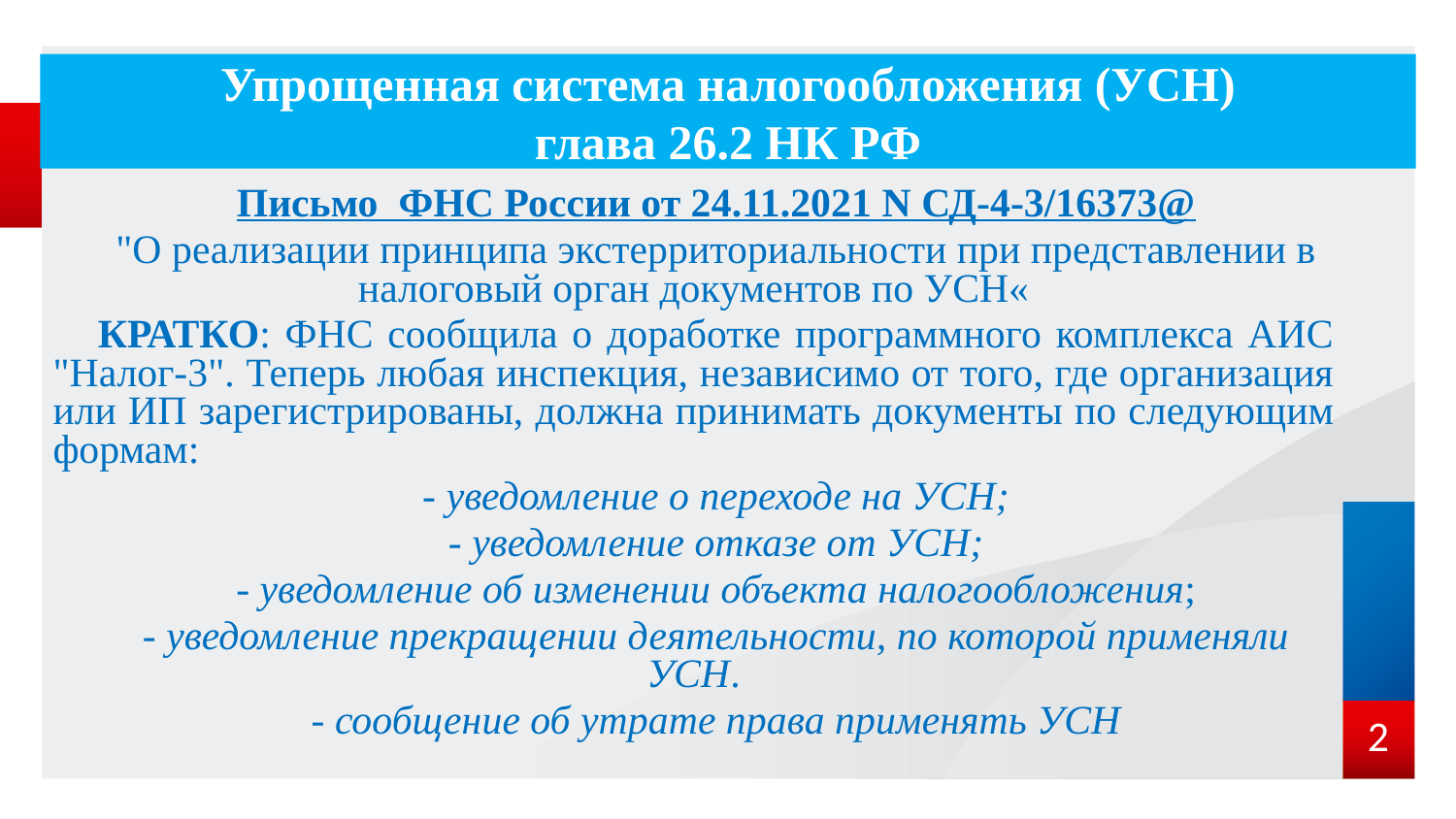

# Упрощенная система налогообложения (УСН) глава 26.2 НК РФ
Письмо  ФНС России от 24.11.2021 N СД-4-3/16373@
"О реализации принципа экстерриториальности при представлении в налоговый орган документов по УСН«
КРАТКО: ФНС сообщила о доработке программного комплекса АИС "Налог-3". Теперь любая инспекция, независимо от того, где организация или ИП зарегистрированы, должна принимать документы по следующим формам:
- уведомление о переходе на УСН;
- уведомление отказе от УСН;
- уведомление об изменении объекта налогообложения;
- уведомление прекращении деятельности, по которой применяли УСН.
- сообщение об утрате права применять УСН

2